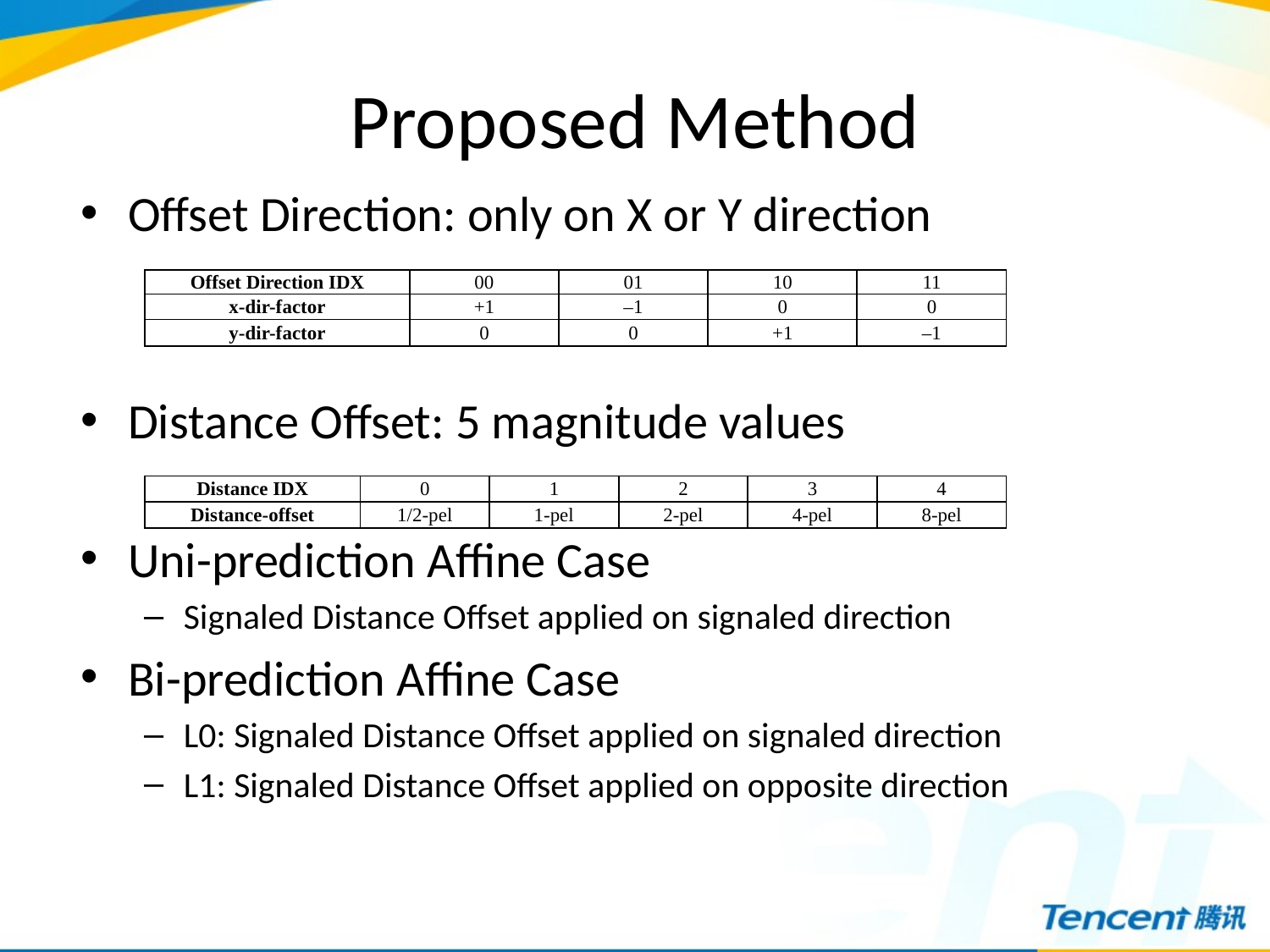

# Proposed Method
Offset Direction: only on X or Y direction

Distance Offset: 5 magnitude values

Uni-prediction Affine Case
Signaled Distance Offset applied on signaled direction
Bi-prediction Affine Case
L0: Signaled Distance Offset applied on signaled direction
L1: Signaled Distance Offset applied on opposite direction

| Offset Direction IDX | 00 | 01 | 10 | 11 |
| --- | --- | --- | --- | --- |
| x-dir-factor | +1 | –1 | 0 | 0 |
| y-dir-factor | 0 | 0 | +1 | –1 |
| Distance IDX | 0 | 1 | 2 | 3 | 4 |
| --- | --- | --- | --- | --- | --- |
| Distance-offset | 1/2-pel | 1-pel | 2-pel | 4-pel | 8-pel |